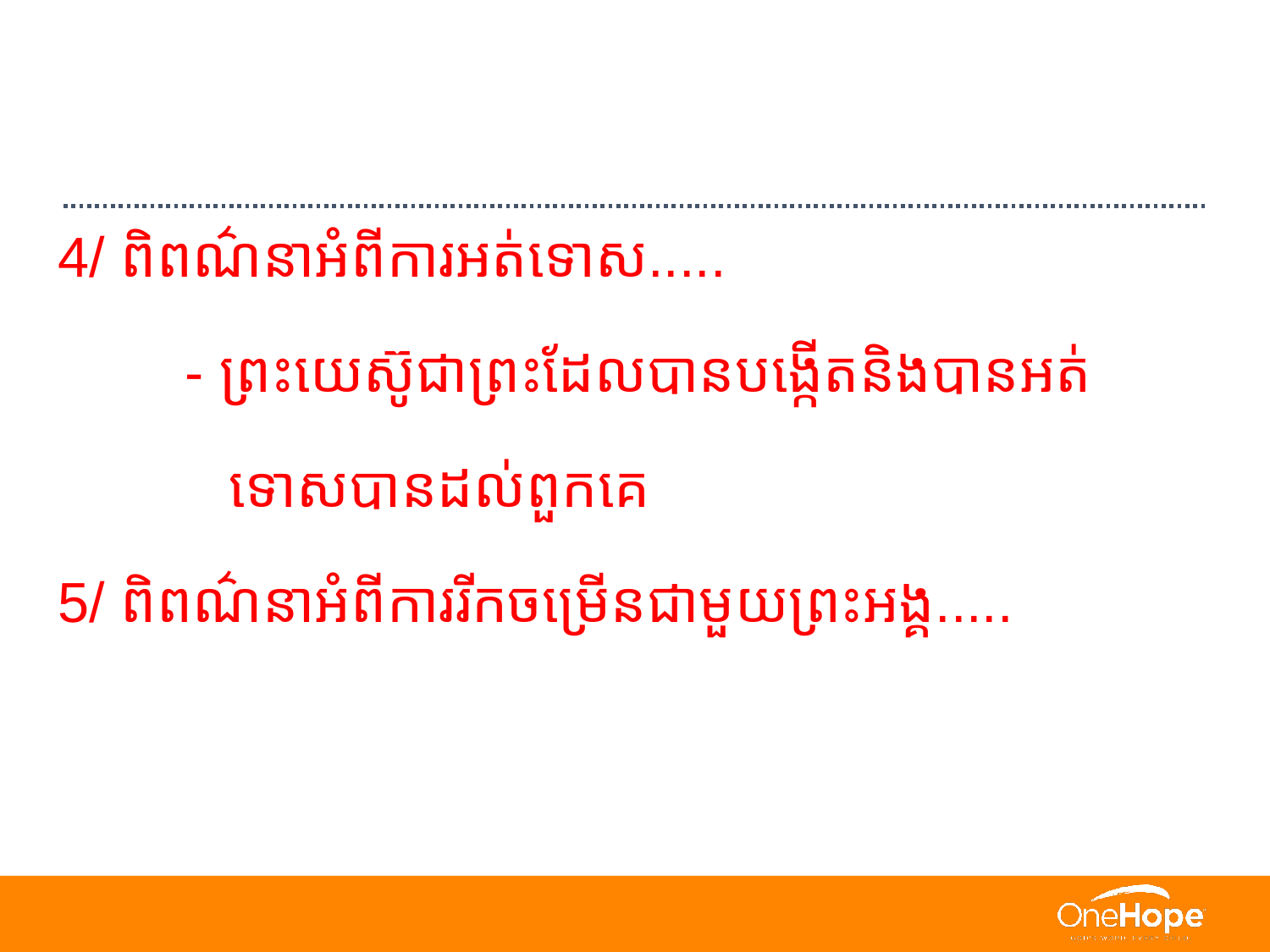

#

4/ ពិពណ៌នាអំពីការអត់ទោស.....
	- ព្រះយេស៊ូជាព្រះដែលបានបង្កើតនិងបា​នអត់
	   ទោសបានដល់ពួកគេ
5/ ពិពណ៌នាអំពីការរីកចម្រើនជាមួយព្រះអង្គ.....